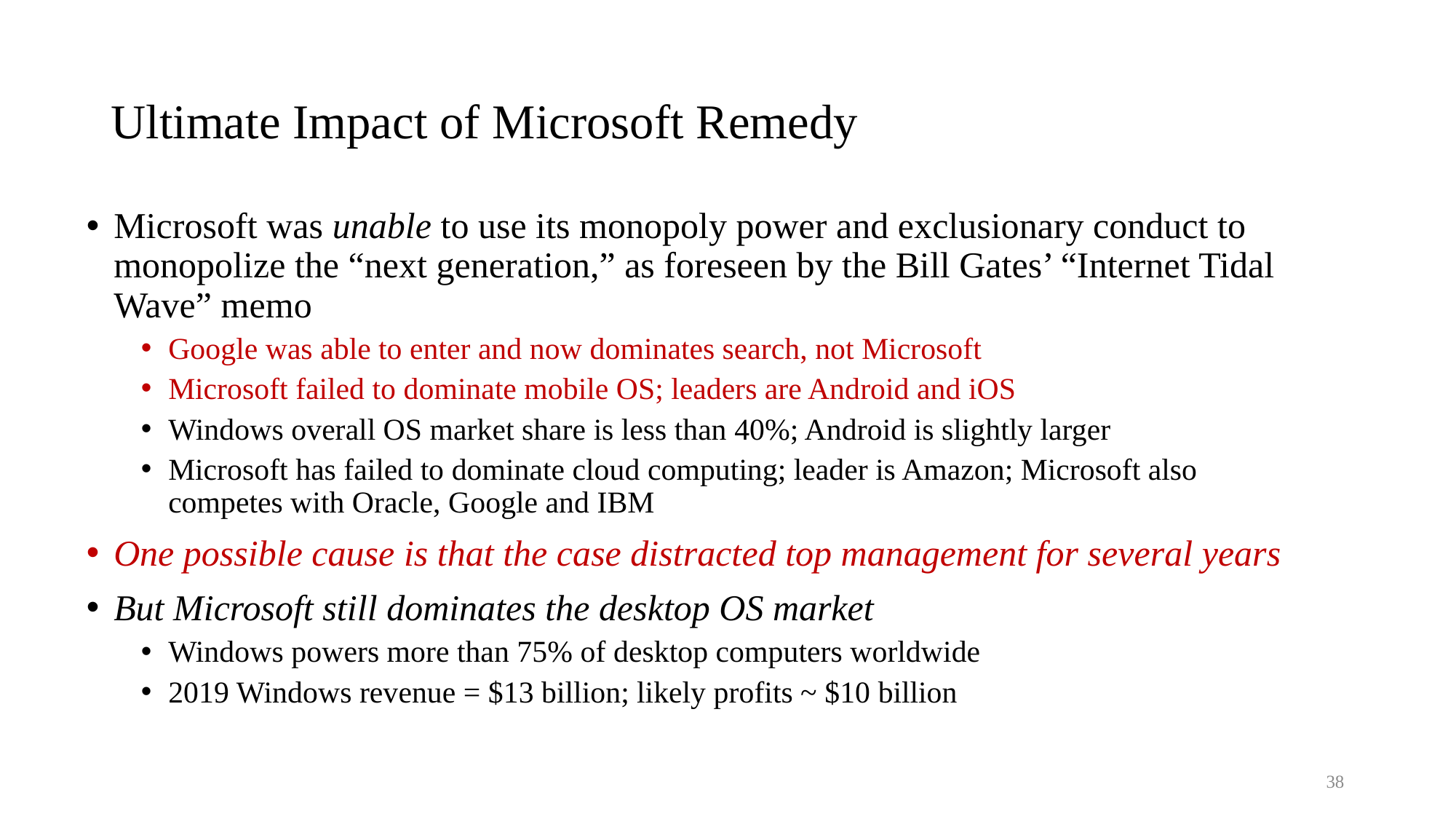

# Ultimate Impact of Microsoft Remedy
Microsoft was unable to use its monopoly power and exclusionary conduct to monopolize the “next generation,” as foreseen by the Bill Gates’ “Internet Tidal Wave” memo
Google was able to enter and now dominates search, not Microsoft
Microsoft failed to dominate mobile OS; leaders are Android and iOS
Windows overall OS market share is less than 40%; Android is slightly larger
Microsoft has failed to dominate cloud computing; leader is Amazon; Microsoft also competes with Oracle, Google and IBM
One possible cause is that the case distracted top management for several years
But Microsoft still dominates the desktop OS market
Windows powers more than 75% of desktop computers worldwide
2019 Windows revenue = $13 billion; likely profits ~ $10 billion
38